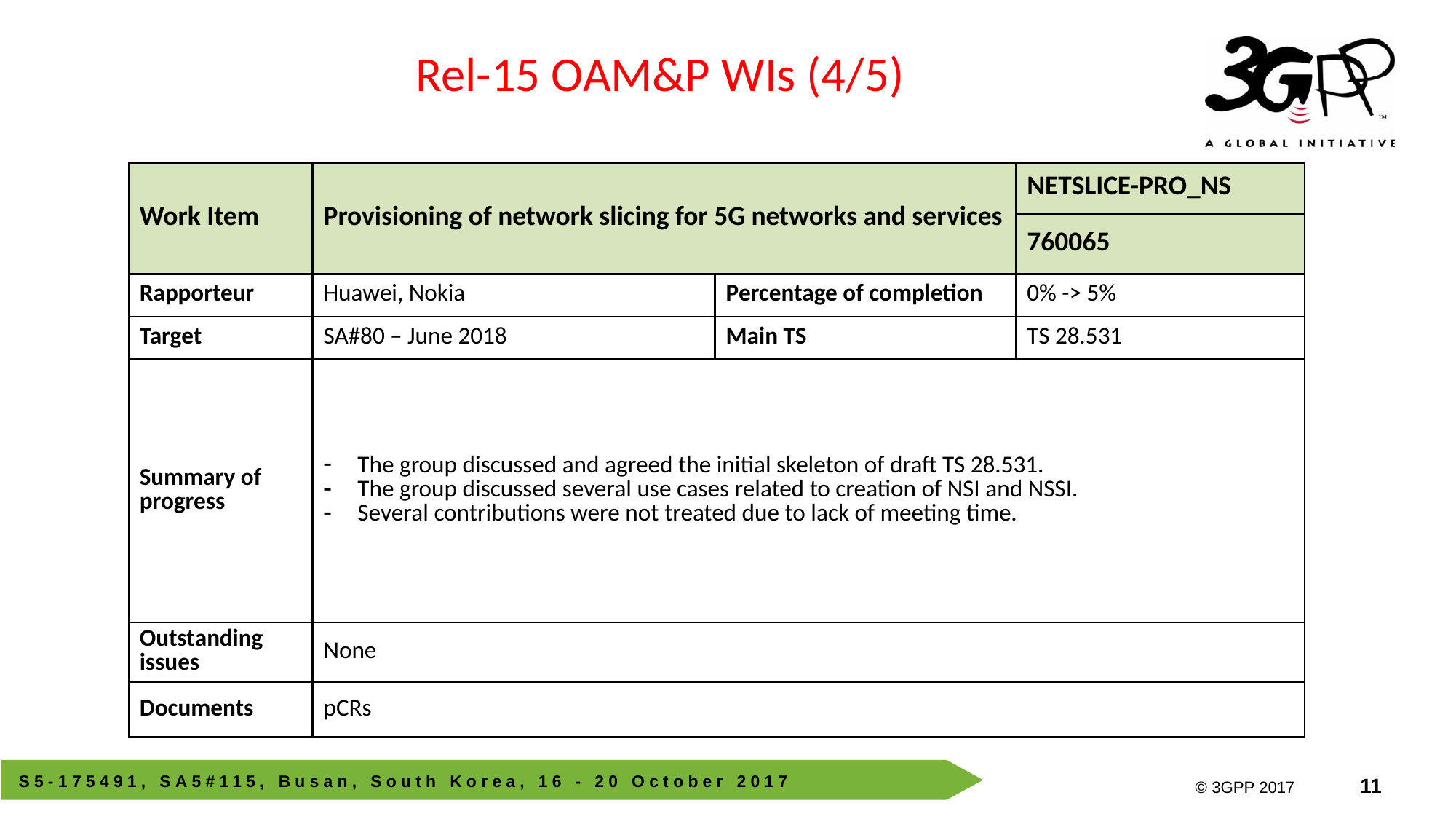

Rel-15 OAM&P WIs (4/5)
| Work Item | Provisioning of network slicing for 5G networks and services |  | NETSLICE-PRO\_NS |
| --- | --- | --- | --- |
|  |  |  | 760065 |
| Rapporteur | Huawei, Nokia | Percentage of completion | 0% -> 5% |
| Target | SA#80 – June 2018 | Main TS | TS 28.531 |
| Summary of progress | The group discussed and agreed the initial skeleton of draft TS 28.531. The group discussed several use cases related to creation of NSI and NSSI. Several contributions were not treated due to lack of meeting time. |  |  |
| Outstanding issues | None |  |  |
| Documents | pCRs |  |  |